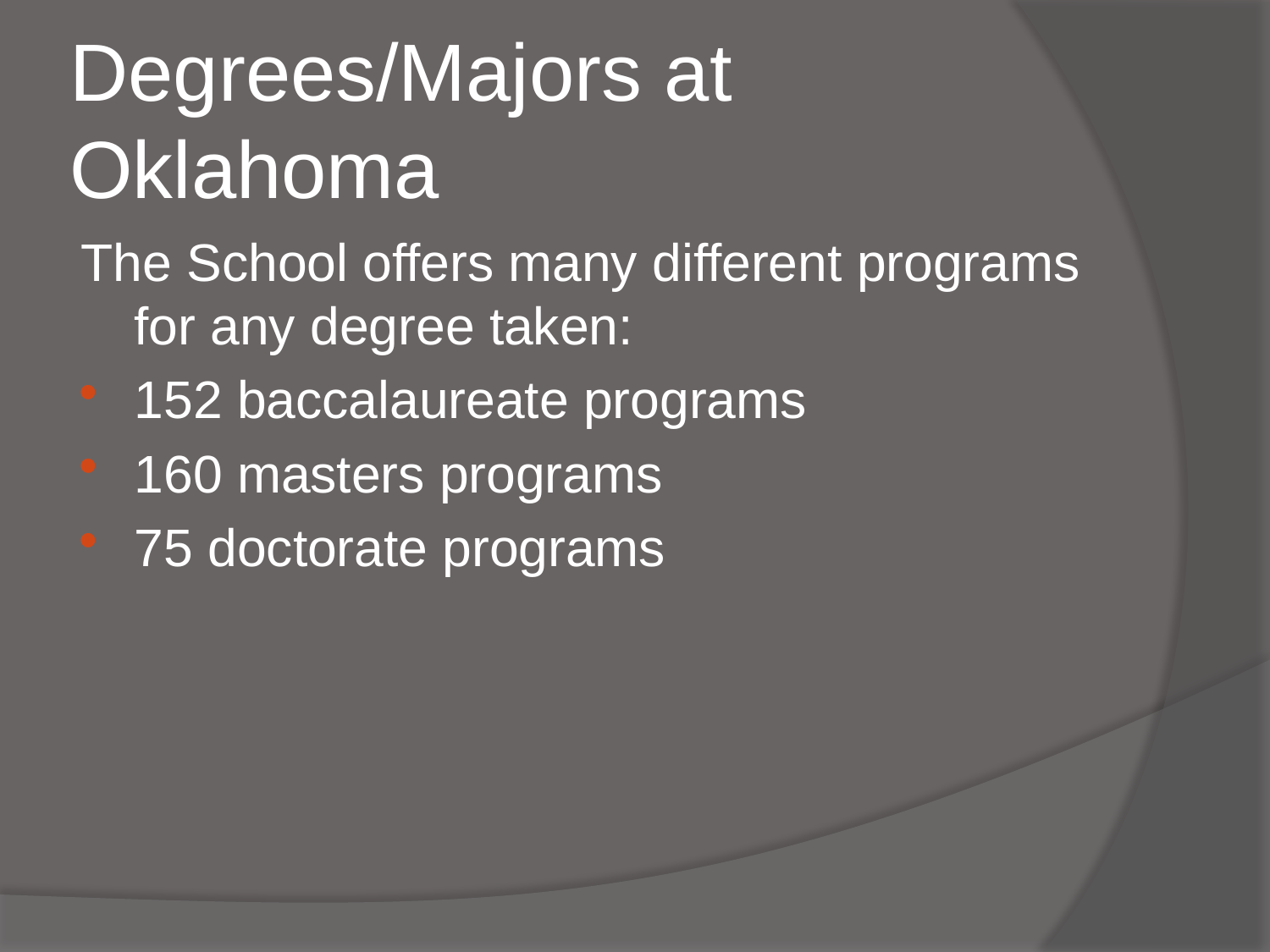

# Degrees/Majors at Oklahoma
The School offers many different programs for any degree taken:
152 baccalaureate programs
160 masters programs
75 doctorate programs